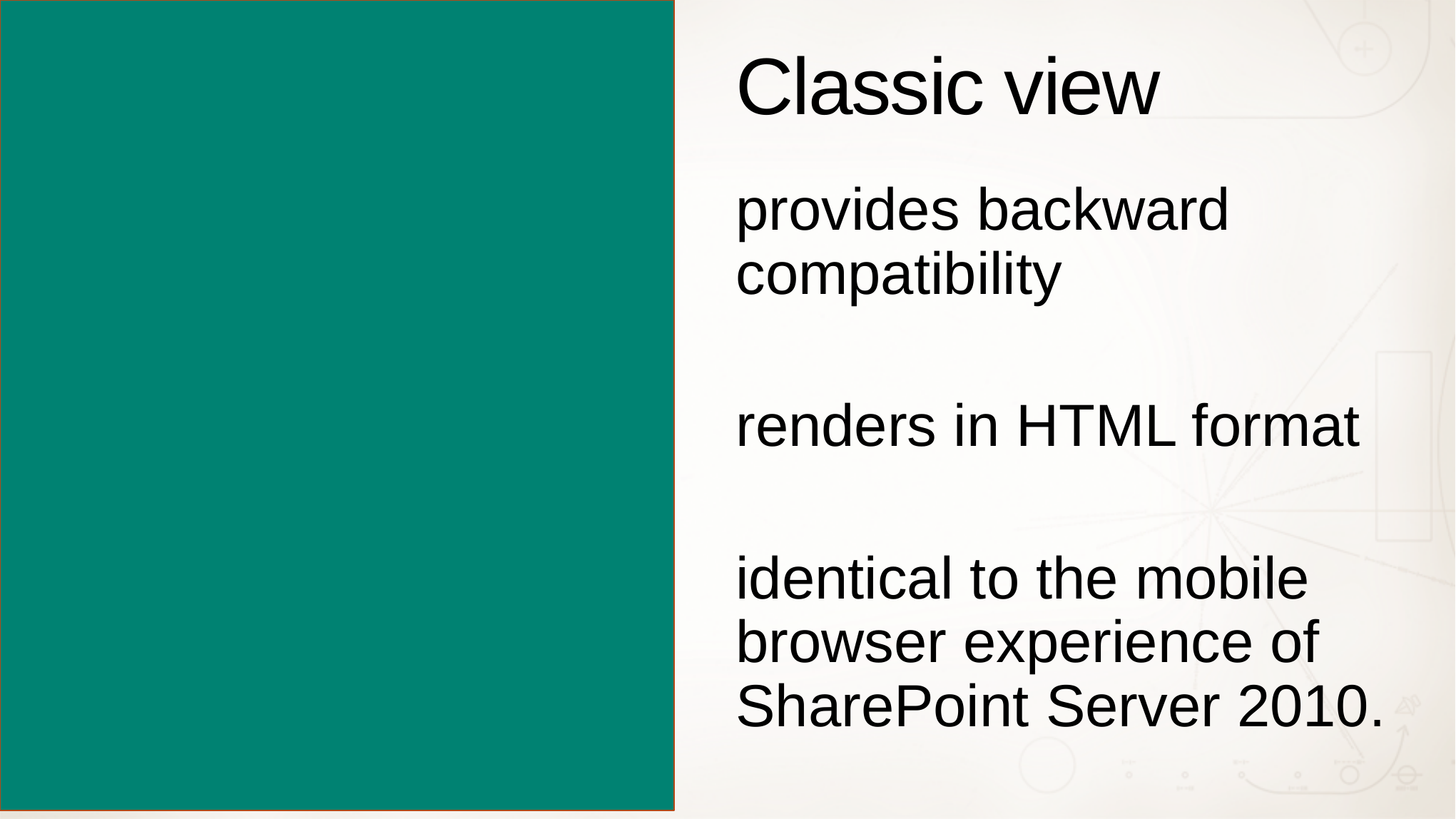

# Classic view
provides backward compatibility

renders in HTML format

identical to the mobile browser experience of SharePoint Server 2010.